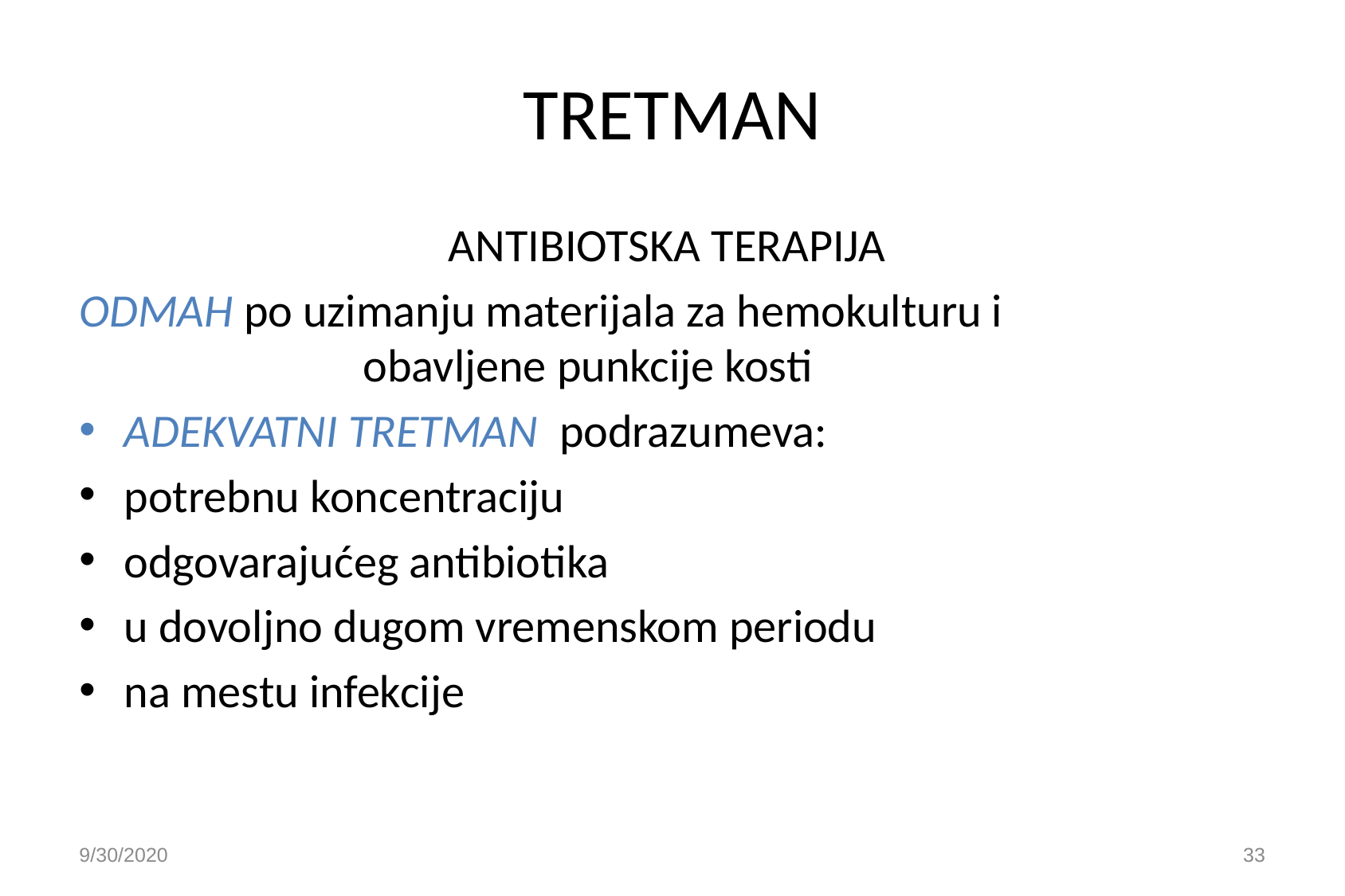

# TRETMAN
ANTIBIOTSKA TERAPIJA
ODMAH po uzimanju materijala za hemokulturu i 				obavljene punkcije kosti
ADEKVATNI TRETMAN  podrazumeva:
potrebnu koncentraciju
odgovarajućeg antibiotika
u dovoljno dugom vremenskom periodu
na mestu infekcije
9/30/2020
33